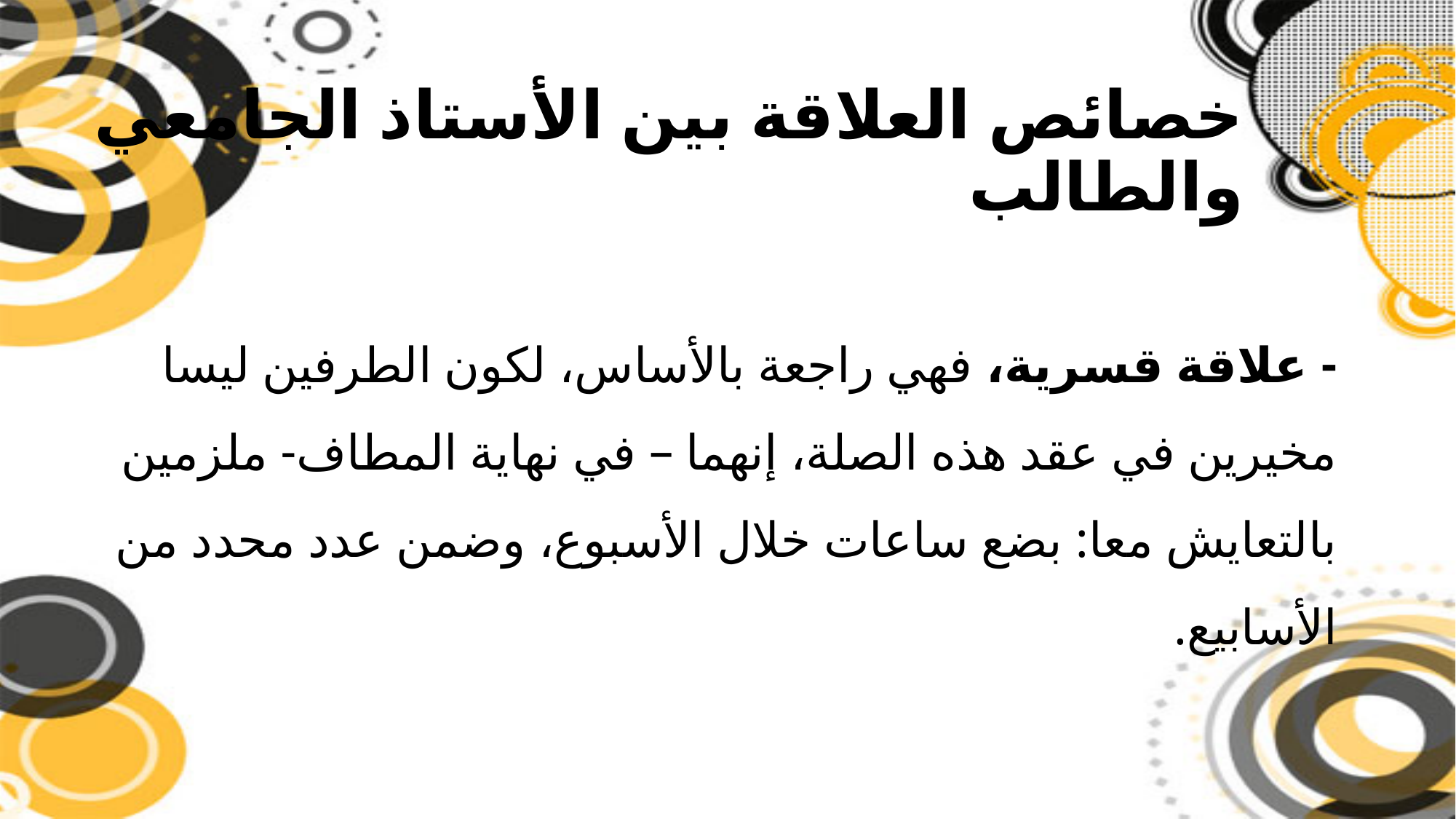

# خصائص العلاقة بين الأستاذ الجامعي والطالب
- علاقة قسرية، فهي راجعة بالأساس، لكون الطرفين ليسا مخيرين في عقد هذه الصلة، إنهما – في نهاية المطاف- ملزمين بالتعايش معا: بضع ساعات خلال الأسبوع، وضمن عدد محدد من الأسابيع.